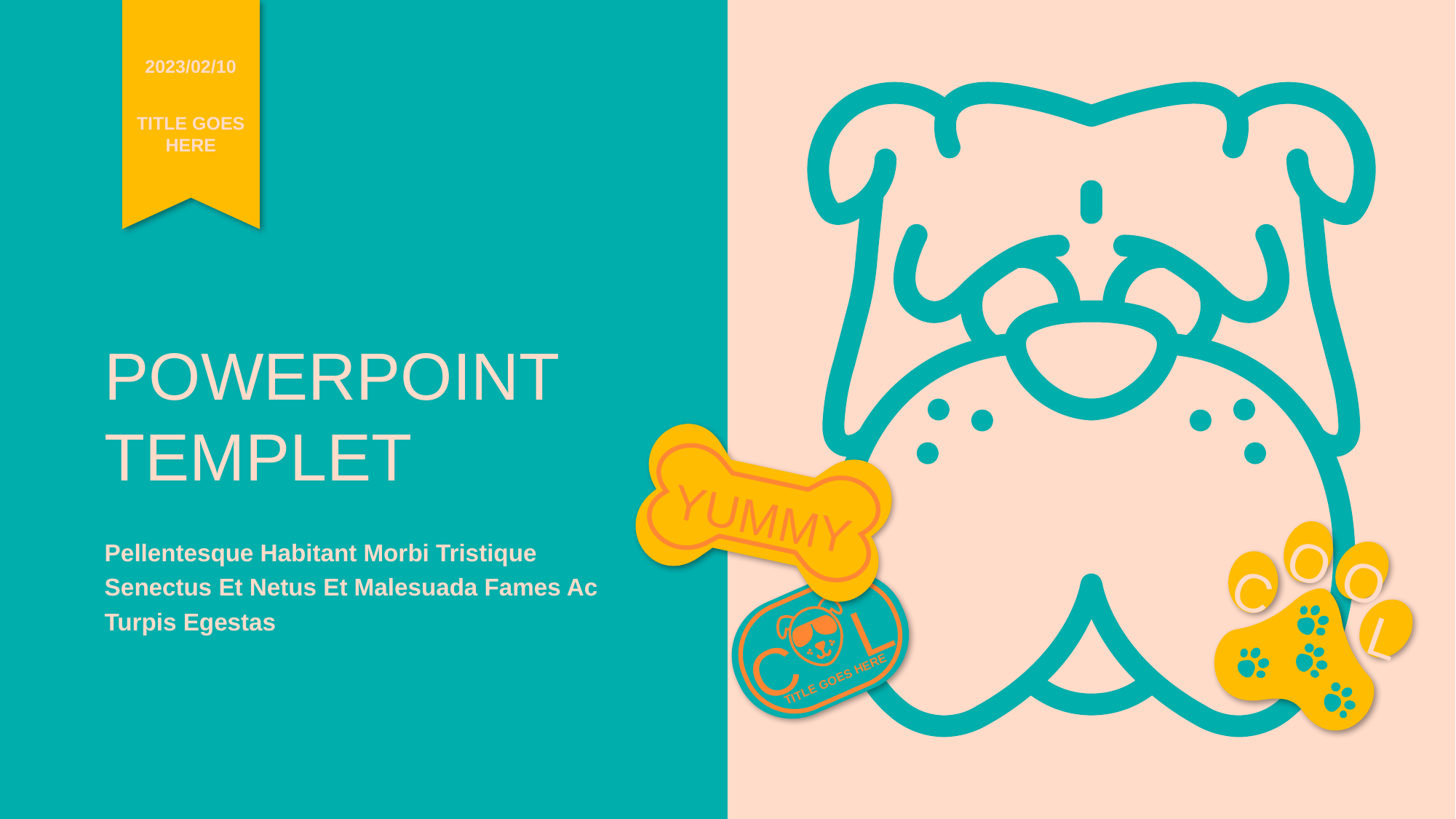

2023/02/10
TITLE GOES HERE

POWERPOINT
TEMPLET
Pellentesque Habitant Morbi Tristique Senectus Et Netus Et Malesuada Fames Ac Turpis Egestas

YUMMY

O
O

C
L

C

L
TITLE GOES HERE